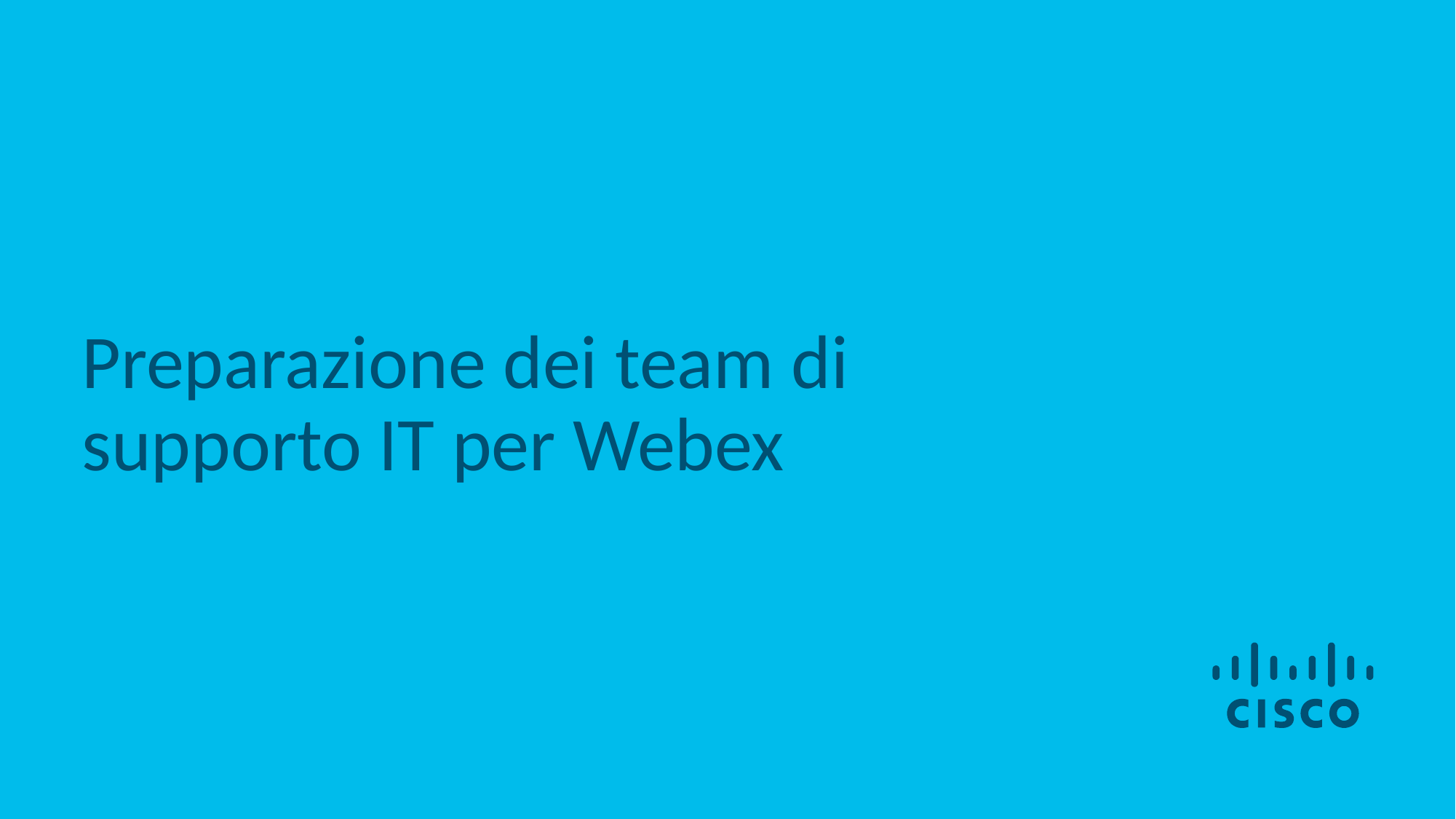

Preparazione dei team di supporto IT per Webex